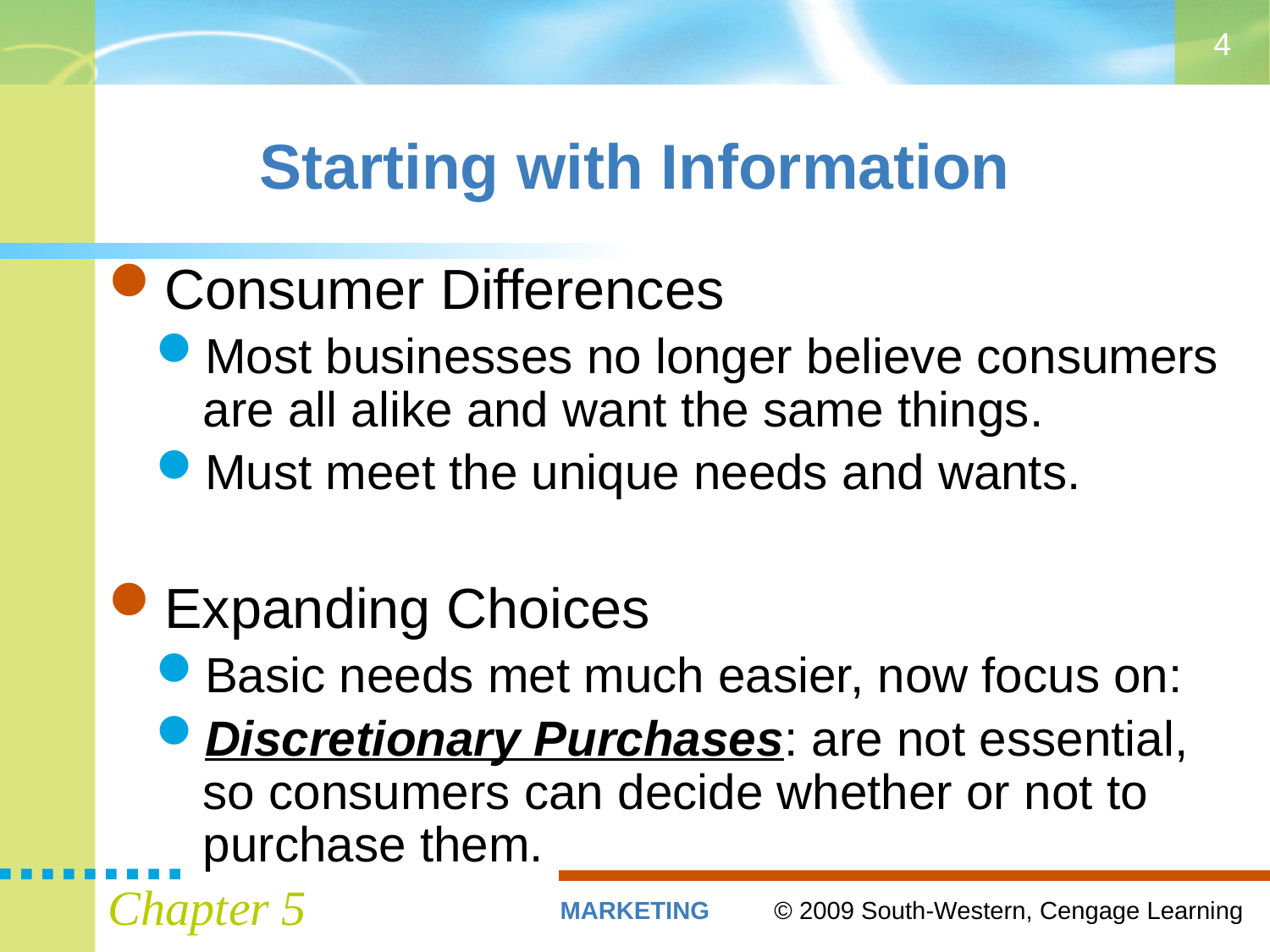

4
# Starting with Information
Consumer Differences
Most businesses no longer believe consumers are all alike and want the same things.
Must meet the unique needs and wants.

Expanding Choices
Basic needs met much easier, now focus on:
Discretionary Purchases: are not essential, so consumers can decide whether or not to purchase them.
Chapter 5